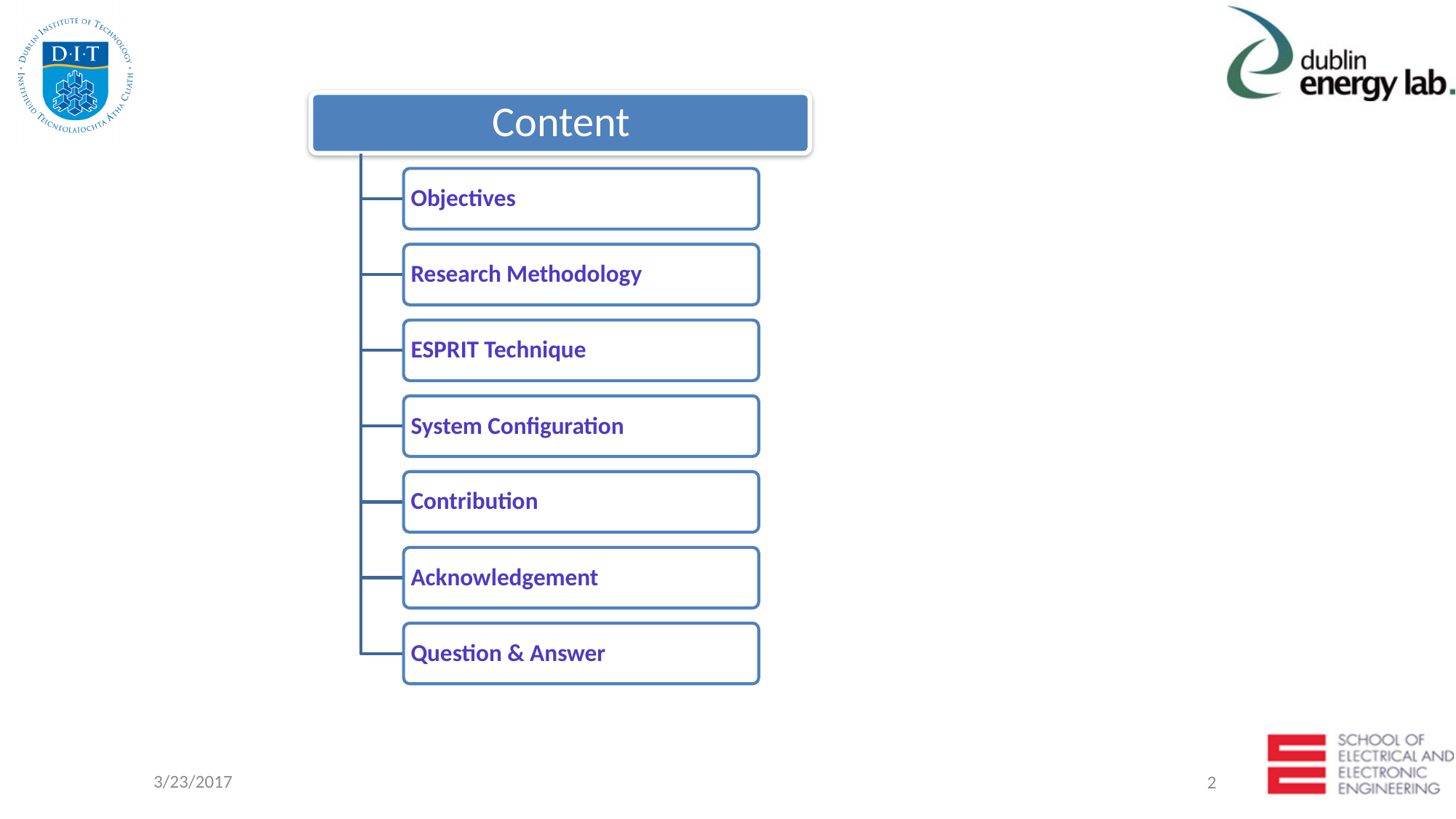

Content
Objectives
Research Methodology
ESPRIT Technique
System Configuration
Contribution
Acknowledgement
Question & Answer
3/23/2017
2